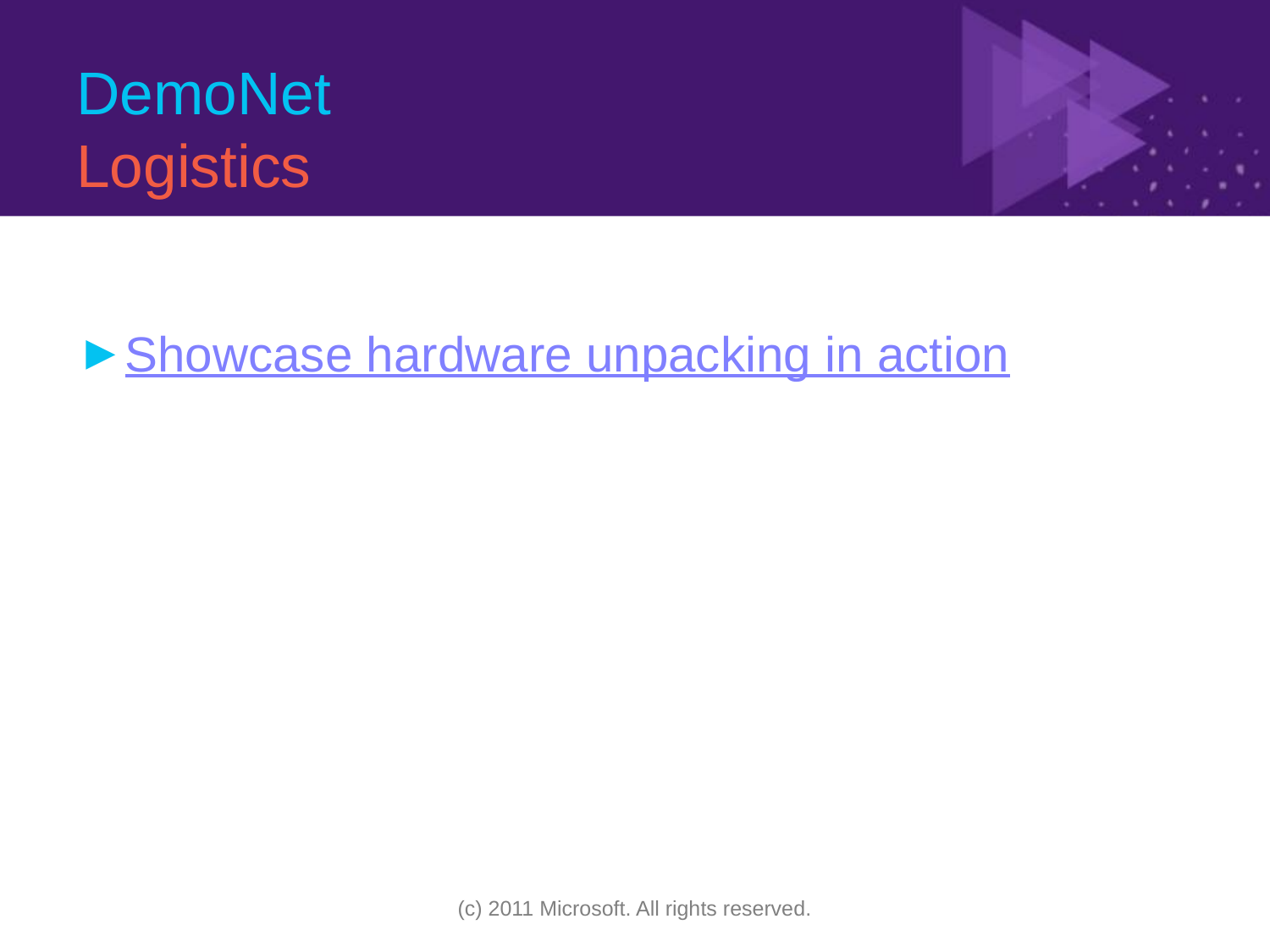

# DemoNet Logistics
Showcase hardware unpacking in action

(c) 2011 Microsoft. All rights reserved.